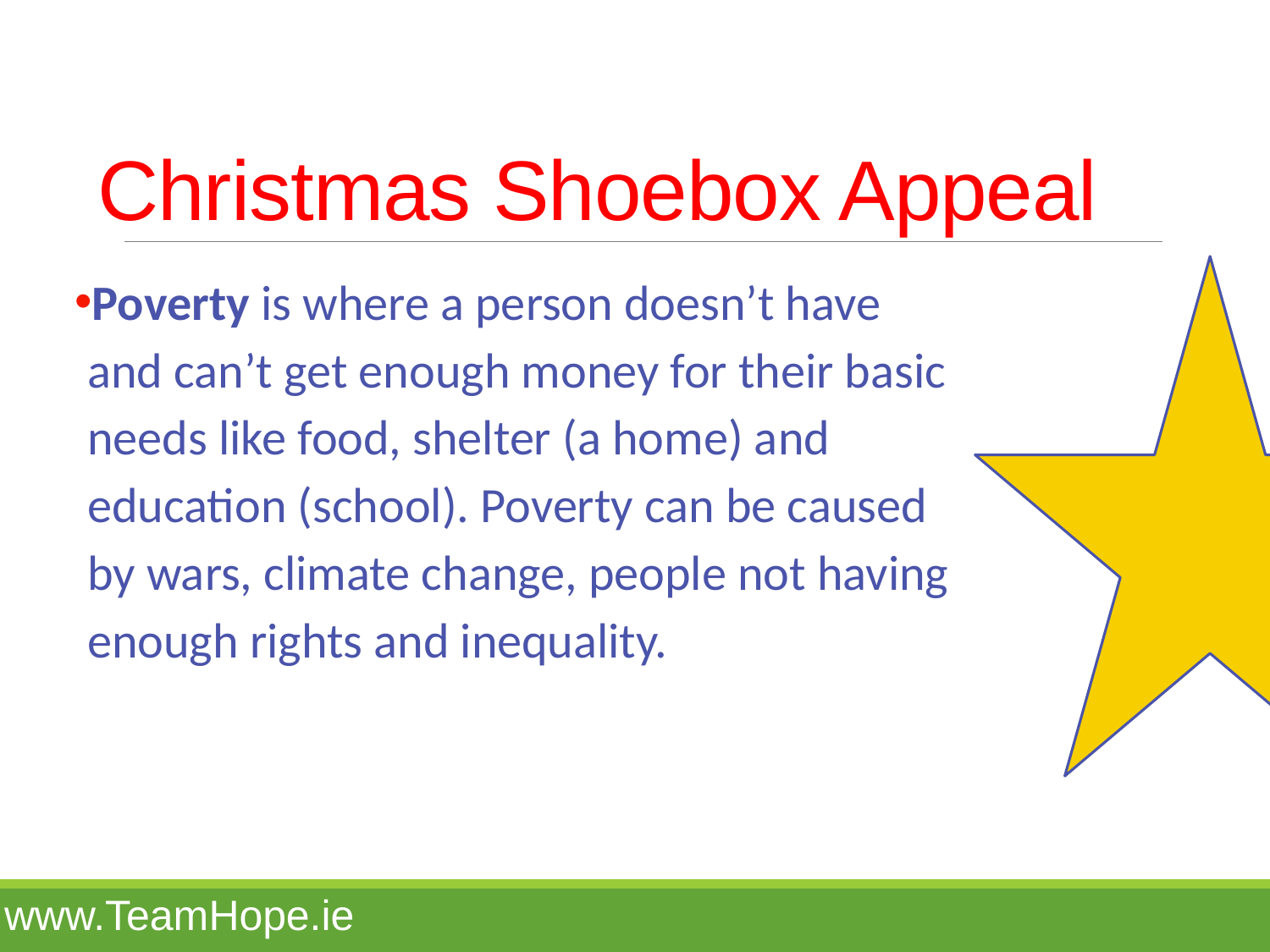

# Christmas Shoebox Appeal
Poverty is where a person doesn’t have and can’t get enough money for their basic needs like food, shelter (a home) and education (school). Poverty can be caused by wars, climate change, people not having enough rights and inequality.

www.TeamHope.ie